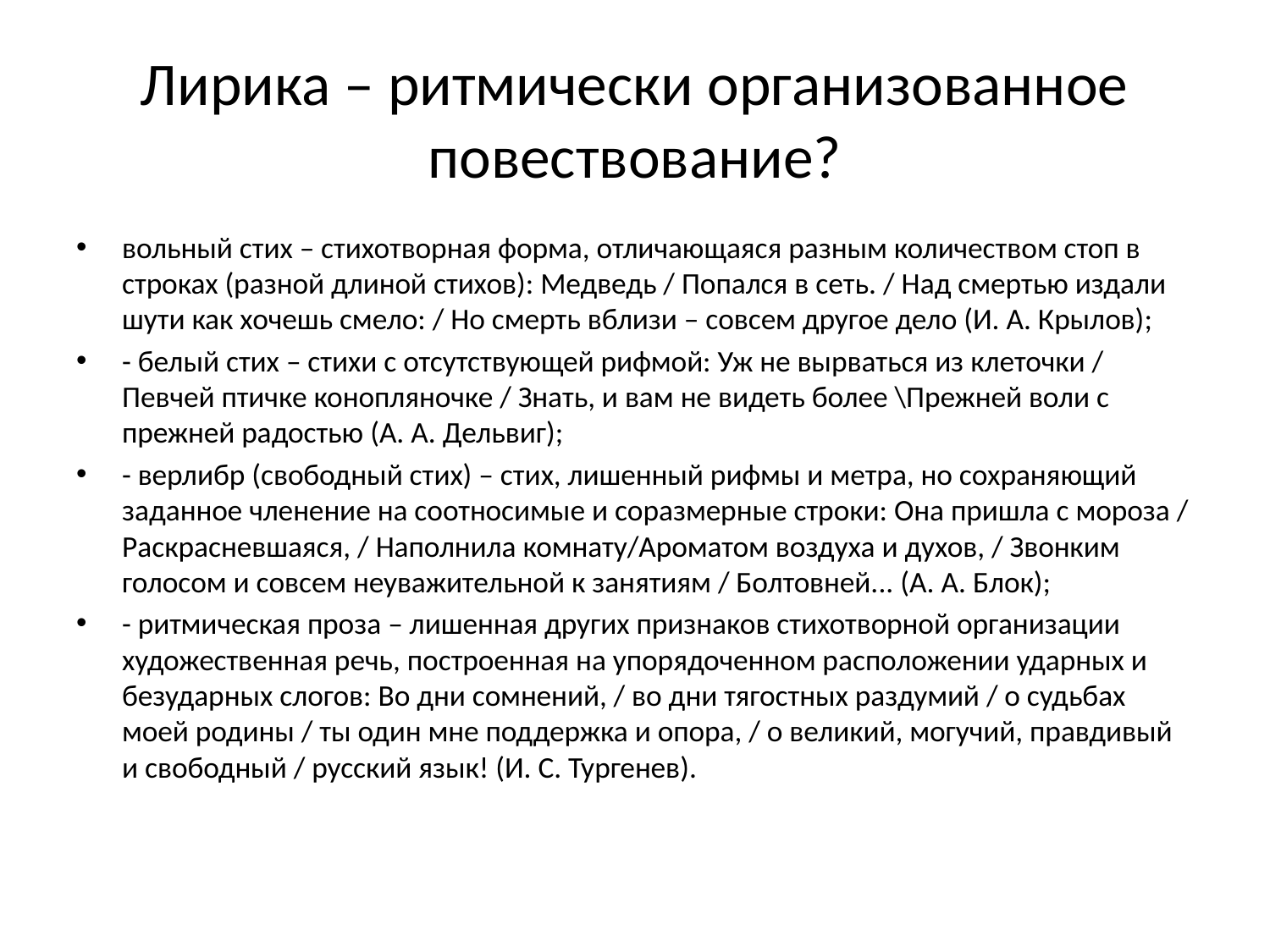

# Лирика – ритмически организованное повествование?
вольный стих – стихотворная форма, отличающаяся разным количеством стоп в строках (разной длиной стихов): Медведь / Попался в сеть. / Над смертью издали шути как хочешь смело: / Но смерть вблизи – совсем другое дело (И. А. Крылов);
- белый стих – стихи с отсутствующей рифмой: Уж не вырваться из клеточки / Певчей птичке конопляночке / Знать, и вам не видеть более \Прежней воли с прежней радостью (А. А. Дельвиг);
- верлибр (свободный стих) – стих, лишенный рифмы и метра, но сохраняющий заданное членение на соотносимые и соразмерные строки: Она пришла с мороза / Раскрасневшаяся, / Наполнила комнату/Ароматом воздуха и духов, / Звонким голосом и совсем неуважительной к занятиям / Болтовней... (А. А. Блок);
- ритмическая проза – лишенная других признаков стихотворной организации художественная речь, построенная на упорядоченном расположении ударных и безударных слогов: Во дни сомнений, / во дни тягостных раздумий / о судьбах моей родины / ты один мне поддержка и опора, / о великий, могучий, правдивый и свободный / русский язык! (И. С. Тургенев).